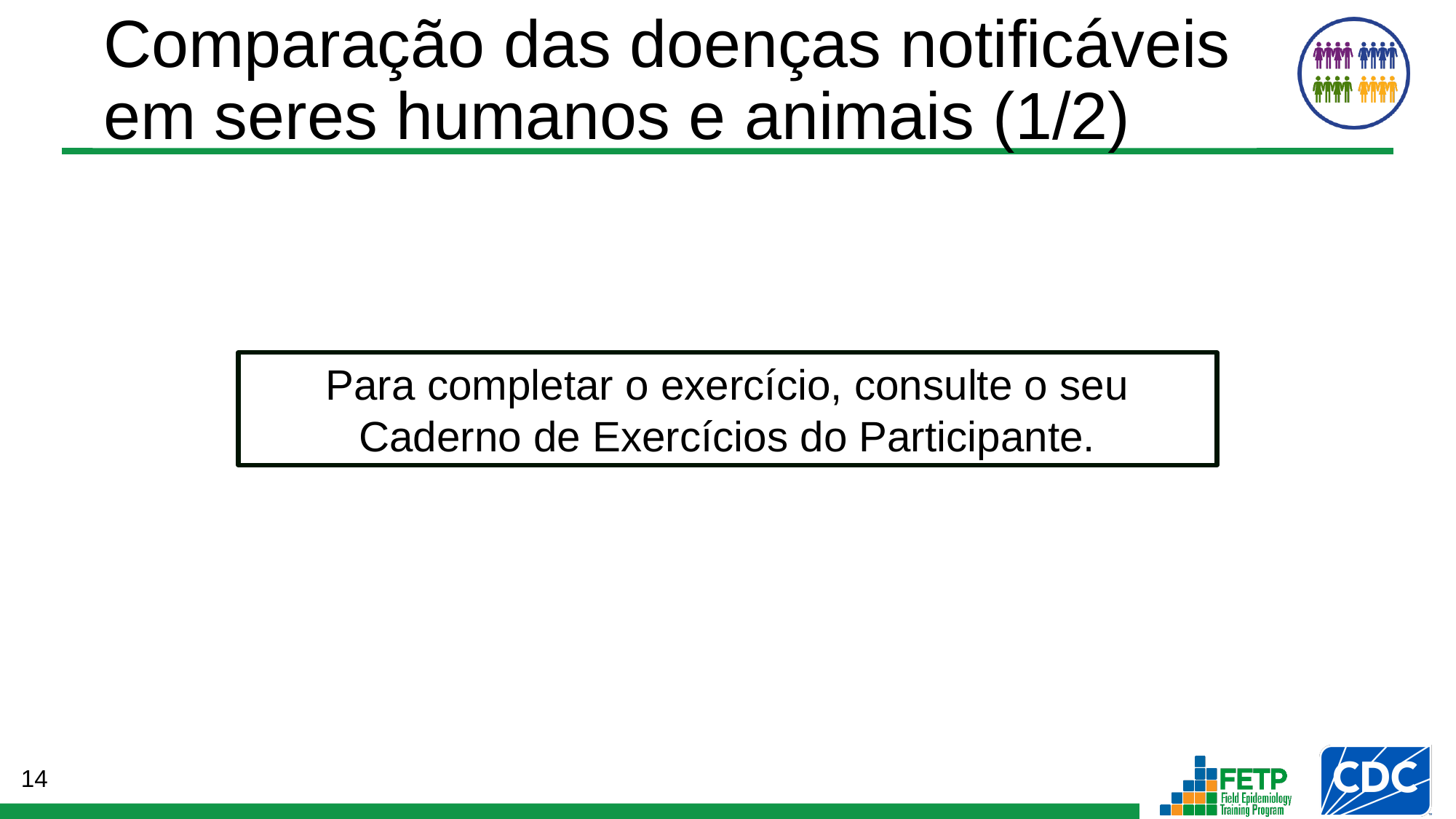

Comparação das doenças notificáveis em seres humanos e animais (1/2)